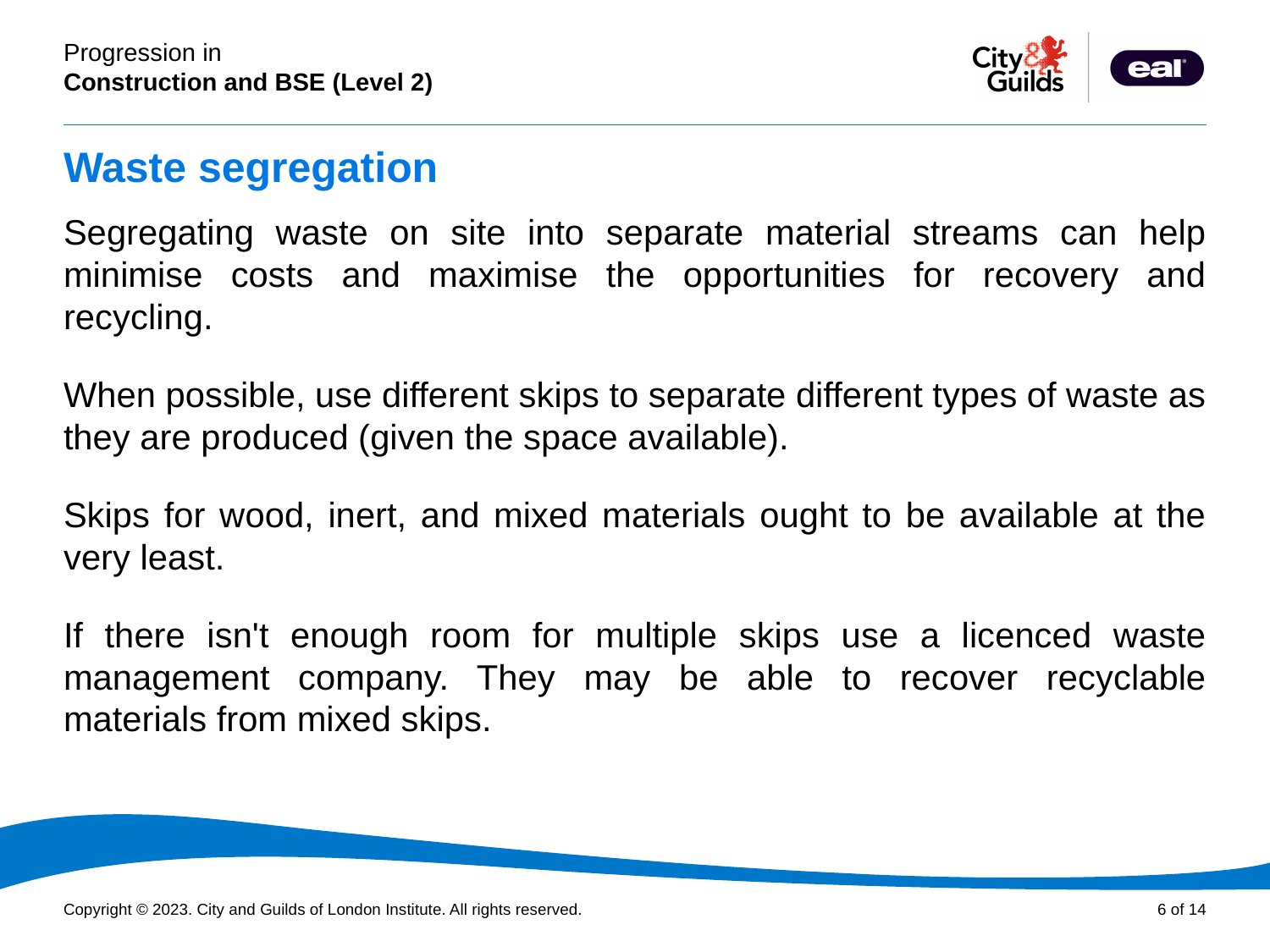

# Waste segregation
Segregating waste on site into separate material streams can help minimise costs and maximise the opportunities for recovery and recycling.
When possible, use different skips to separate different types of waste as they are produced (given the space available).
Skips for wood, inert, and mixed materials ought to be available at the very least.
If there isn't enough room for multiple skips use a licenced waste management company. They may be able to recover recyclable materials from mixed skips.